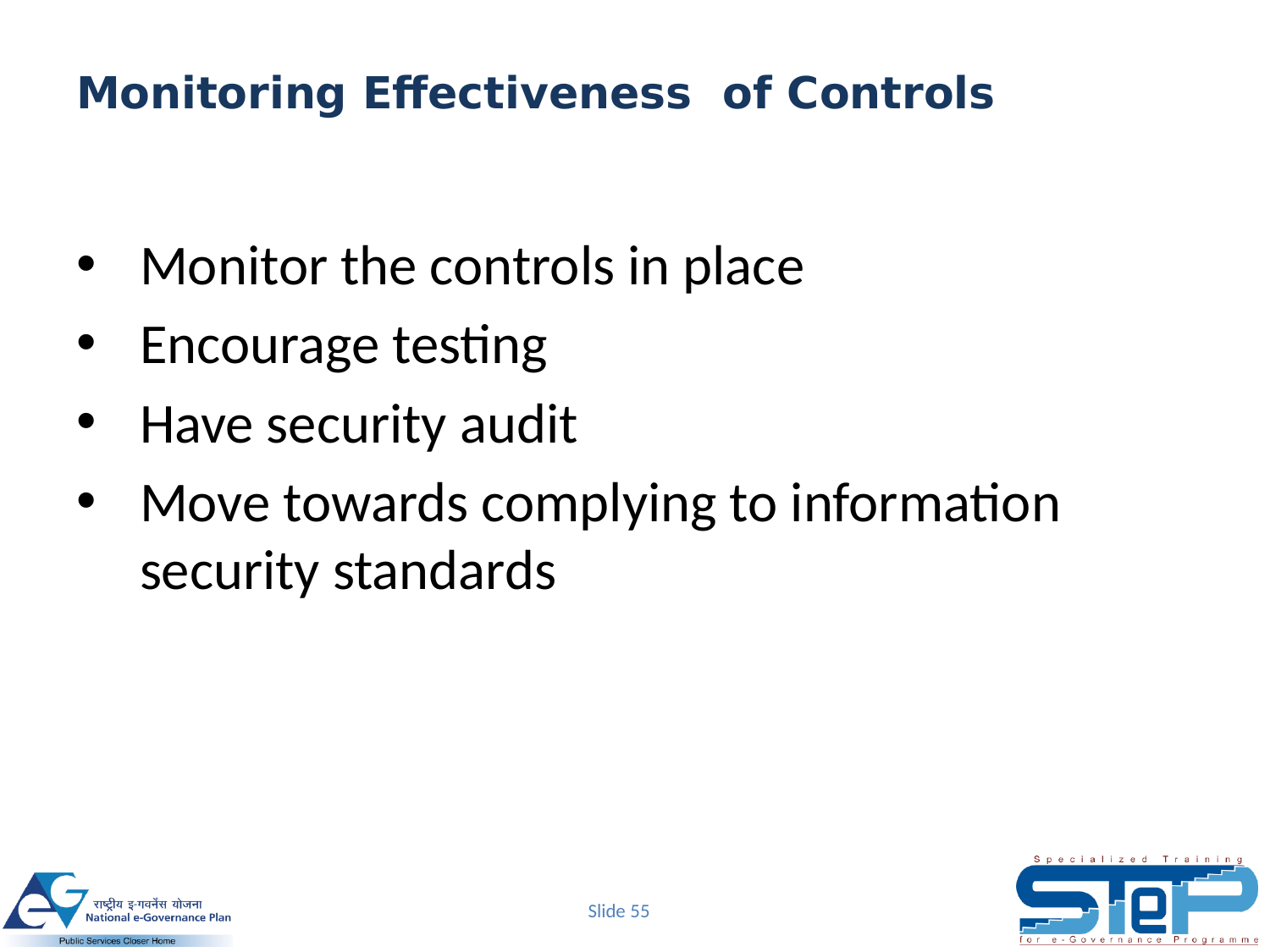

# Monitoring Effectiveness  of Controls
Monitor the controls in place
Encourage testing
Have security audit
Move towards complying to information security standards